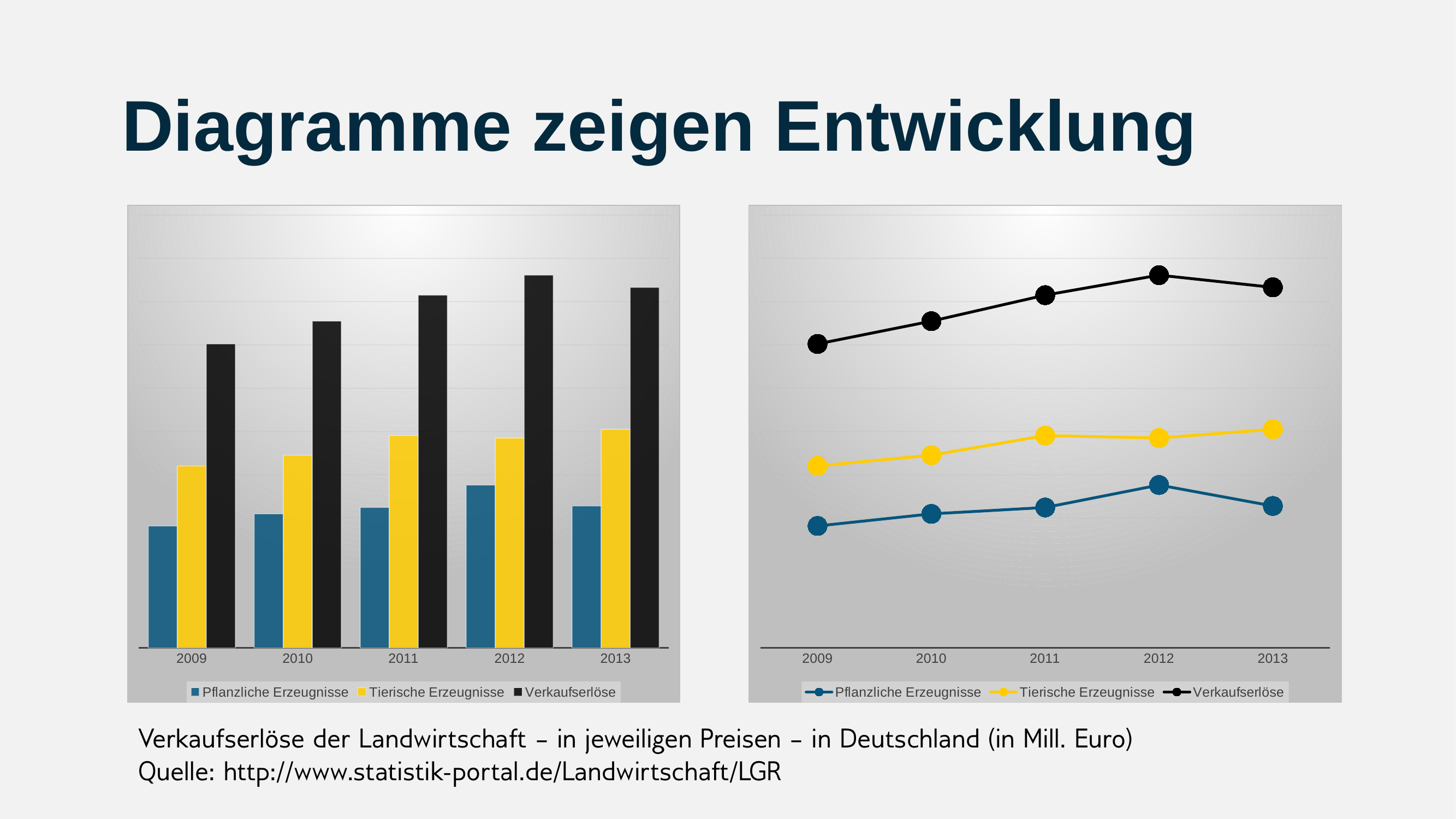

# Diagramme zeigen Entwicklung

### Chart

| Category | Pflanzliche Erzeugnisse | Tierische Erzeugnisse | Verkaufserlöse |
|---|---|---|---|
| 2009 | 14090.0 | 21023.0 | 35113.0 |
| 2010 | 15485.0 | 22261.0 | 37747.0 |
| 2011 | 16222.0 | 24529.0 | 40750.0 |
| 2012 | 18816.0 | 24243.0 | 43059.0 |
| 2013 | 16400.0 | 25253.0 | 41653.0 |

### Chart

| Category | Pflanzliche Erzeugnisse | Tierische Erzeugnisse | Verkaufserlöse |
|---|---|---|---|
| 2009 | 14090.0 | 21023.0 | 35113.0 |
| 2010 | 15485.0 | 22261.0 | 37747.0 |
| 2011 | 16222.0 | 24529.0 | 40750.0 |
| 2012 | 18816.0 | 24243.0 | 43059.0 |
| 2013 | 16400.0 | 25253.0 | 41653.0 |
Verkaufserlöse der Landwirtschaft – in jeweiligen Preisen – in Deutschland (in Mill. Euro)
Quelle: http://www.statistik-portal.de/Landwirtschaft/LGR